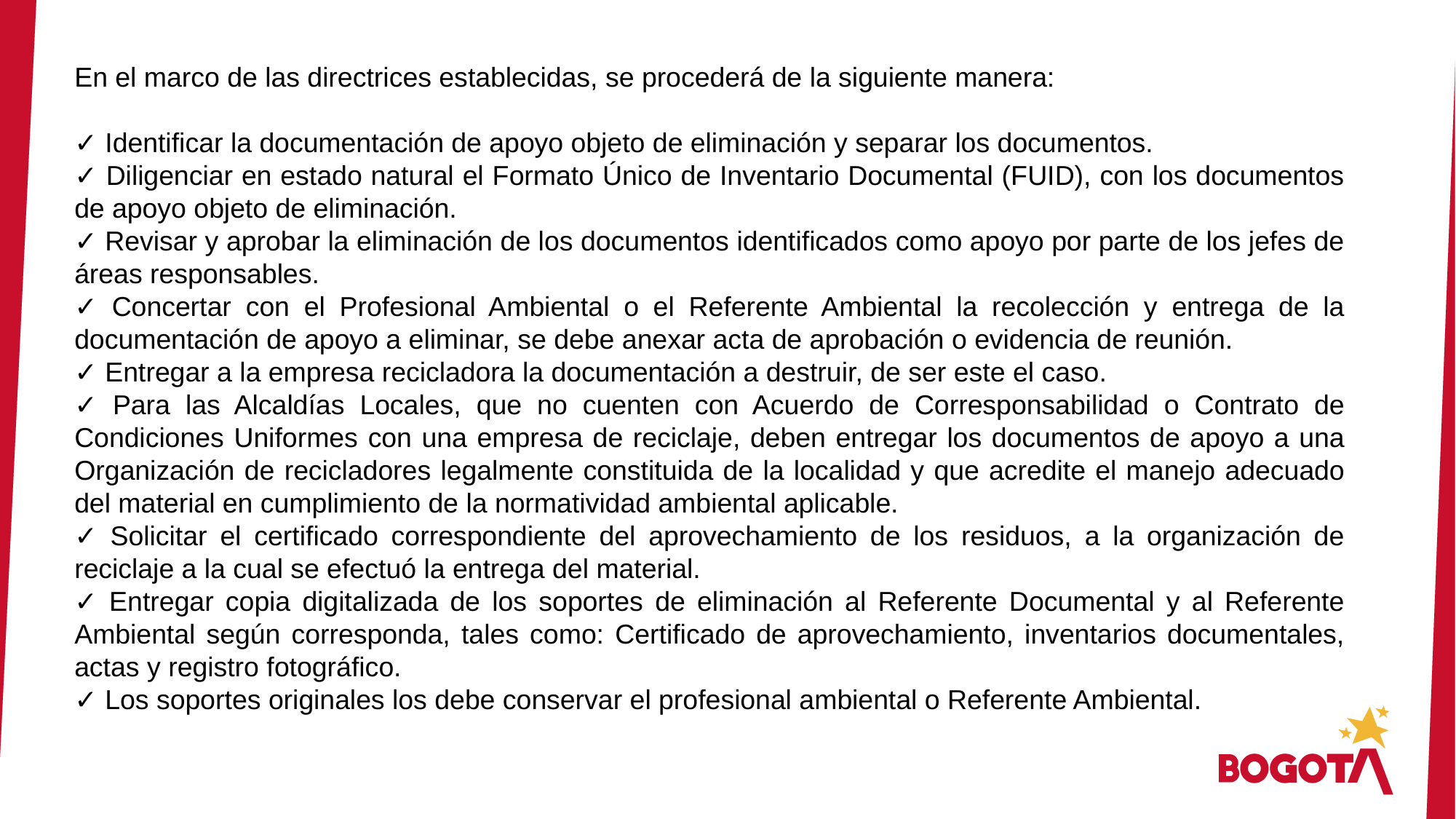

En el marco de las directrices establecidas, se procederá de la siguiente manera:

✓ Identificar la documentación de apoyo objeto de eliminación y separar los documentos.
✓ Diligenciar en estado natural el Formato Único de Inventario Documental (FUID), con los documentos de apoyo objeto de eliminación.
✓ Revisar y aprobar la eliminación de los documentos identificados como apoyo por parte de los jefes de áreas responsables.
✓ Concertar con el Profesional Ambiental o el Referente Ambiental la recolección y entrega de la documentación de apoyo a eliminar, se debe anexar acta de aprobación o evidencia de reunión.
✓ Entregar a la empresa recicladora la documentación a destruir, de ser este el caso.
✓ Para las Alcaldías Locales, que no cuenten con Acuerdo de Corresponsabilidad o Contrato de Condiciones Uniformes con una empresa de reciclaje, deben entregar los documentos de apoyo a una Organización de recicladores legalmente constituida de la localidad y que acredite el manejo adecuado del material en cumplimiento de la normatividad ambiental aplicable.
✓ Solicitar el certificado correspondiente del aprovechamiento de los residuos, a la organización de reciclaje a la cual se efectuó la entrega del material.
✓ Entregar copia digitalizada de los soportes de eliminación al Referente Documental y al Referente Ambiental según corresponda, tales como: Certificado de aprovechamiento, inventarios documentales, actas y registro fotográfico.
✓ Los soportes originales los debe conservar el profesional ambiental o Referente Ambiental.